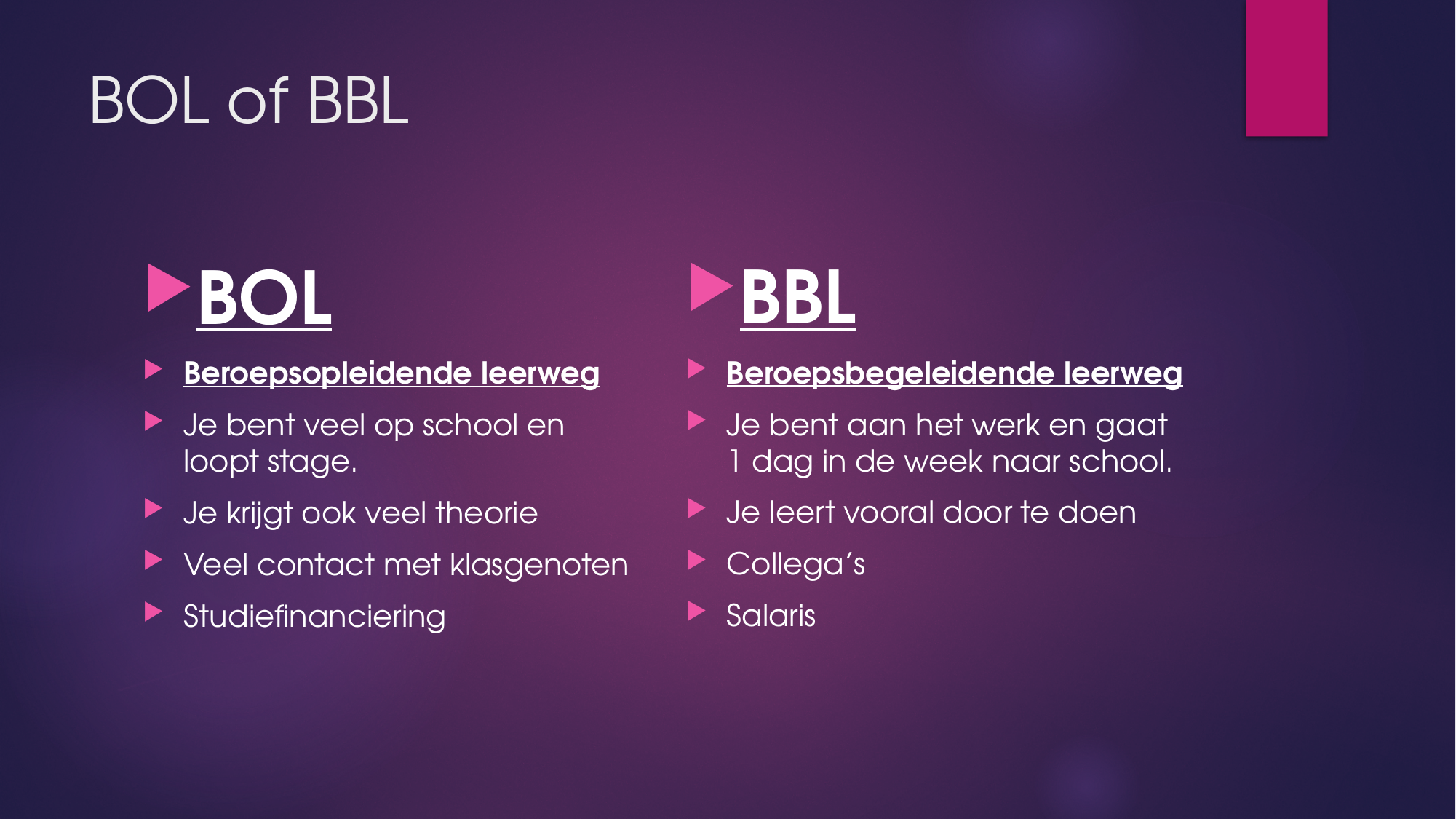

# BOL of BBL
BBL
Beroepsbegeleidende leerweg
Je bent aan het werk en gaat 1 dag in de week naar school.
Je leert vooral door te doen
Collega’s
Salaris
BOL
Beroepsopleidende leerweg
Je bent veel op school en loopt stage.
Je krijgt ook veel theorie
Veel contact met klasgenoten
Studiefinanciering